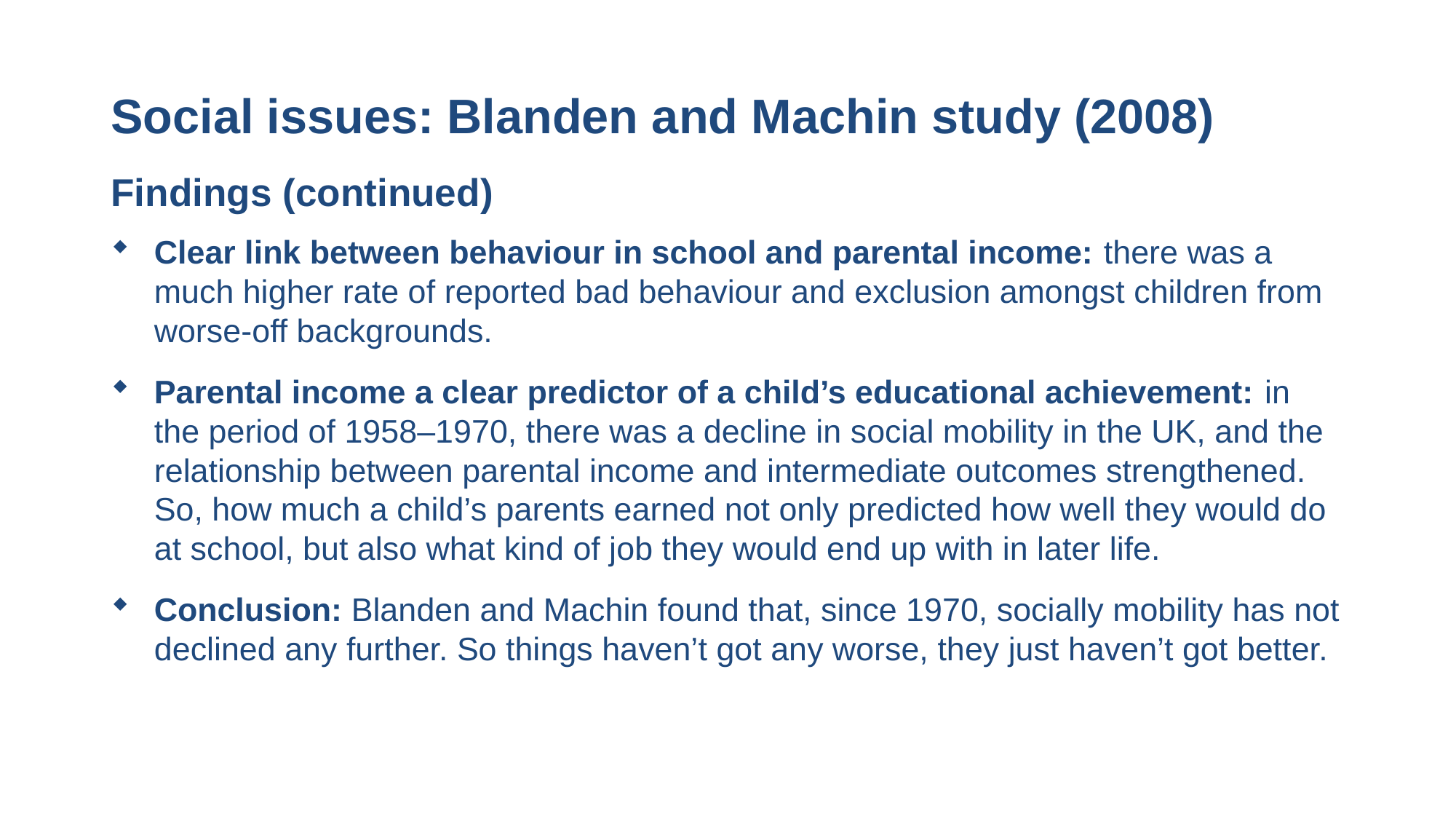

# Social issues: Blanden and Machin study (2008)
Findings (continued)
Clear link between behaviour in school and parental income: there was a much higher rate of reported bad behaviour and exclusion amongst children from worse-off backgrounds.
Parental income a clear predictor of a child’s educational achievement: in the period of 1958–1970, there was a decline in social mobility in the UK, and the relationship between parental income and intermediate outcomes strengthened. So, how much a child’s parents earned not only predicted how well they would do at school, but also what kind of job they would end up with in later life.
Conclusion: Blanden and Machin found that, since 1970, socially mobility has not declined any further. So things haven’t got any worse, they just haven’t got better.